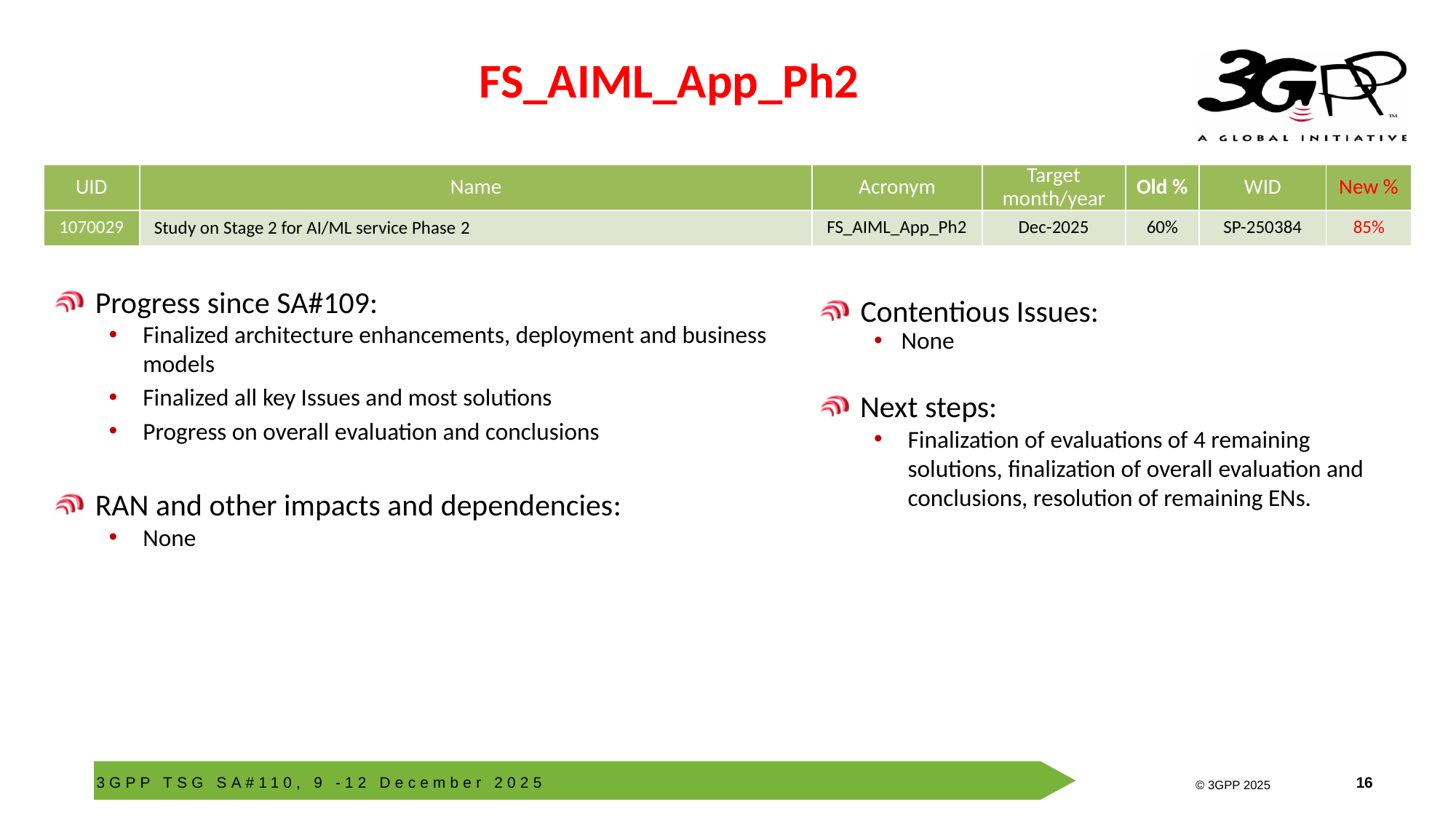

# FS_AIML_App_Ph2
| UID | Name | Acronym | Target month/year | Old % | WID | New % |
| --- | --- | --- | --- | --- | --- | --- |
| 1070029 | Study on Stage 2 for AI/ML service Phase 2 | FS\_AIML\_App\_Ph2 | Dec-2025 | 60% | SP-250384 | 85% |
Progress since SA#109:
Finalized architecture enhancements, deployment and business models
Finalized all key Issues and most solutions
Progress on overall evaluation and conclusions

RAN and other impacts and dependencies:
None
Contentious Issues:
None

Next steps:
Finalization of evaluations of 4 remaining solutions, finalization of overall evaluation and conclusions, resolution of remaining ENs.